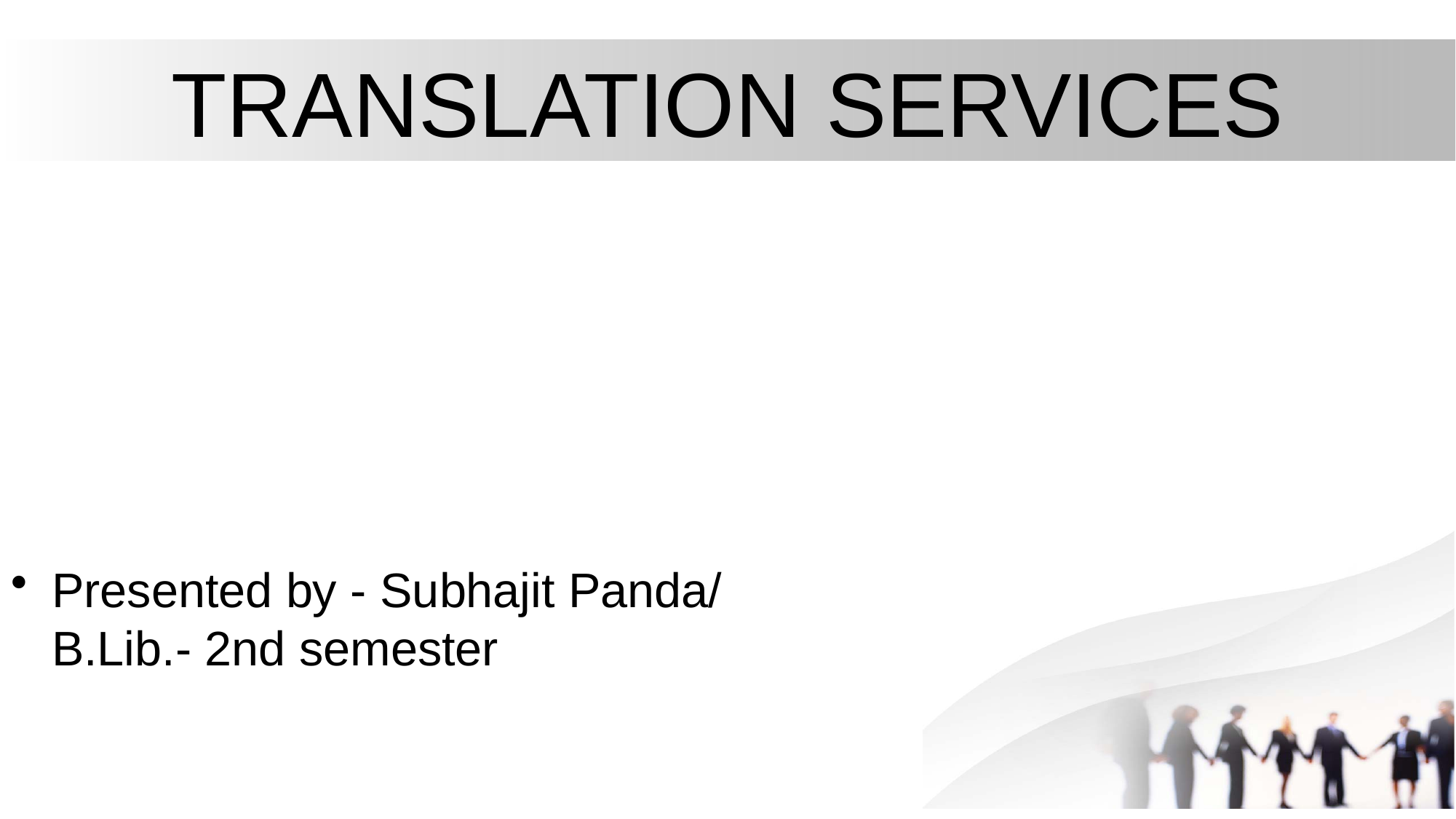

# TRANSLATION SERVICES
Presented by - Subhajit Panda/ B.Lib.- 2nd semester